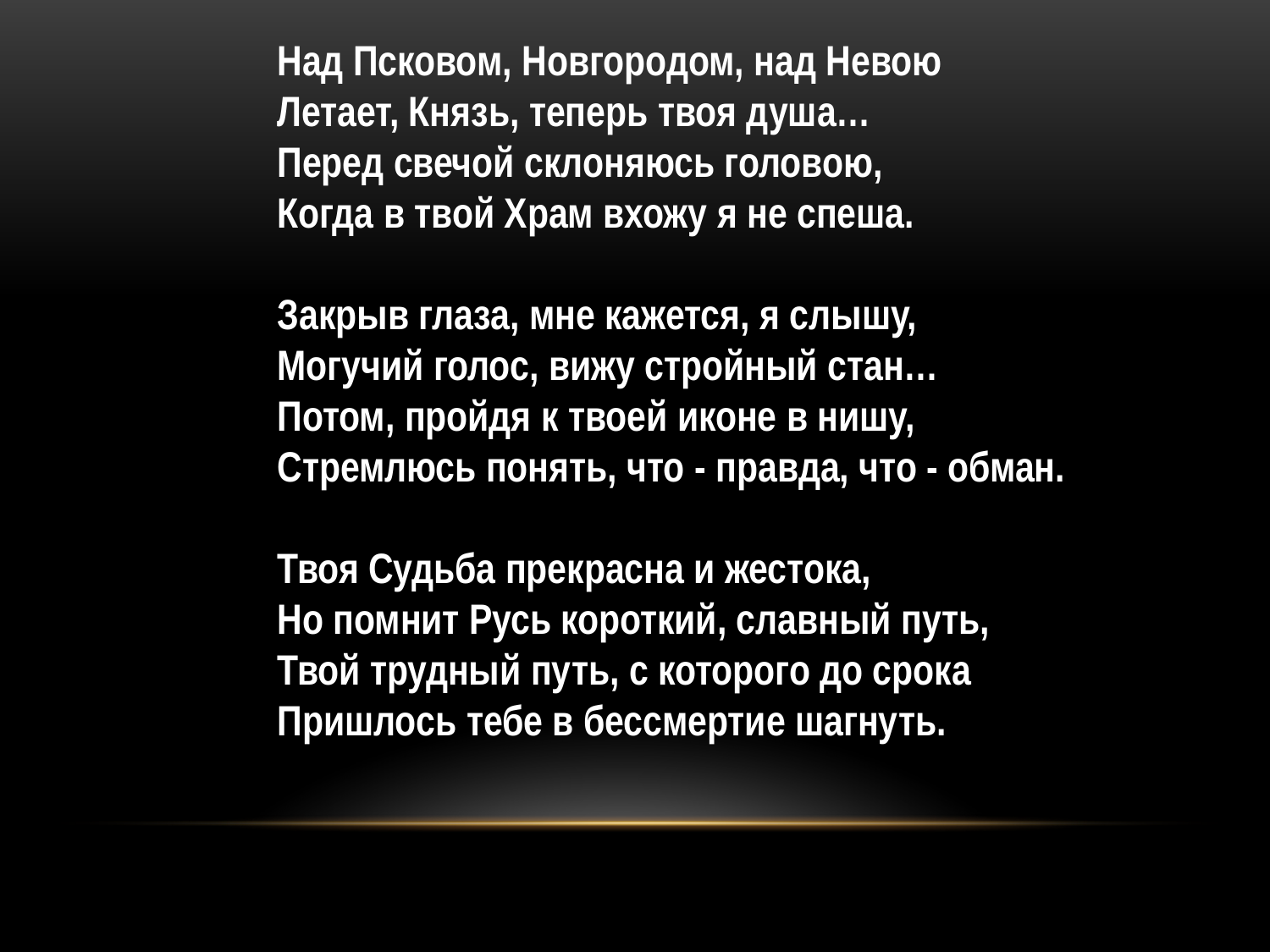

Над Псковом, Новгородом, над Невою
Летает, Князь, теперь твоя душа…
Перед свечой склоняюсь головою,
Когда в твой Храм вхожу я не спеша.

Закрыв глаза, мне кажется, я слышу,
Могучий голос, вижу стройный стан…
Потом, пройдя к твоей иконе в нишу,
Стремлюсь понять, что - правда, что - обман.

Твоя Судьба прекрасна и жестока,
Но помнит Русь короткий, славный путь,
Твой трудный путь, с которого до срока
Пришлось тебе в бессмертие шагнуть.